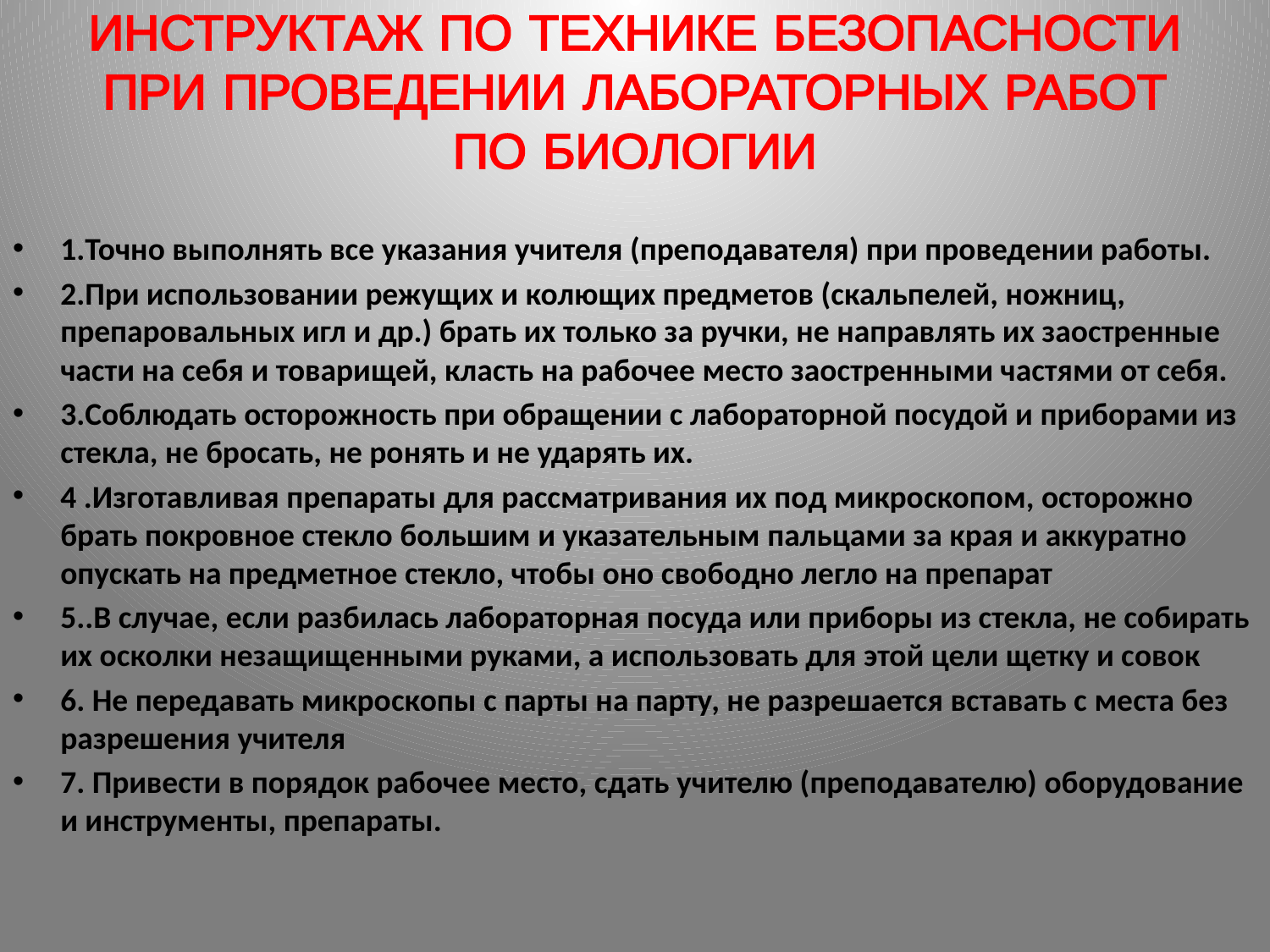

# ИНСТРУКТАЖ ПО ТЕХНИКЕ БЕЗОПАСНОСТИ ПРИ ПРОВЕДЕНИИ ЛАБОРАТОРНЫХ РАБОТ ПО БИОЛОГИИ
1.Точно выполнять все указания учителя (преподавателя) при проведении работы.
2.При использовании режущих и колющих предметов (скальпелей, ножниц, препаровальных игл и др.) брать их только за ручки, не направлять их заостренные части на себя и товарищей, класть на рабочее место заостренными частями от себя.
3.Соблюдать осторожность при обращении с лабораторной посудой и приборами из стекла, не бросать, не ронять и не ударять их.
4 .Изготавливая препараты для рассматривания их под микроскопом, осторожно брать покровное стекло большим и указательным пальцами за края и аккуратно опускать на предметное стекло, чтобы оно свободно легло на препарат
5..В случае, если разбилась лабораторная посуда или приборы из стекла, не собирать их осколки незащищенными руками, а использовать для этой цели щетку и совок
6. Не передавать микроскопы с парты на парту, не разрешается вставать с места без разрешения учителя
7. Привести в порядок рабочее место, сдать учителю (преподавателю) оборудование и инструменты, препараты.